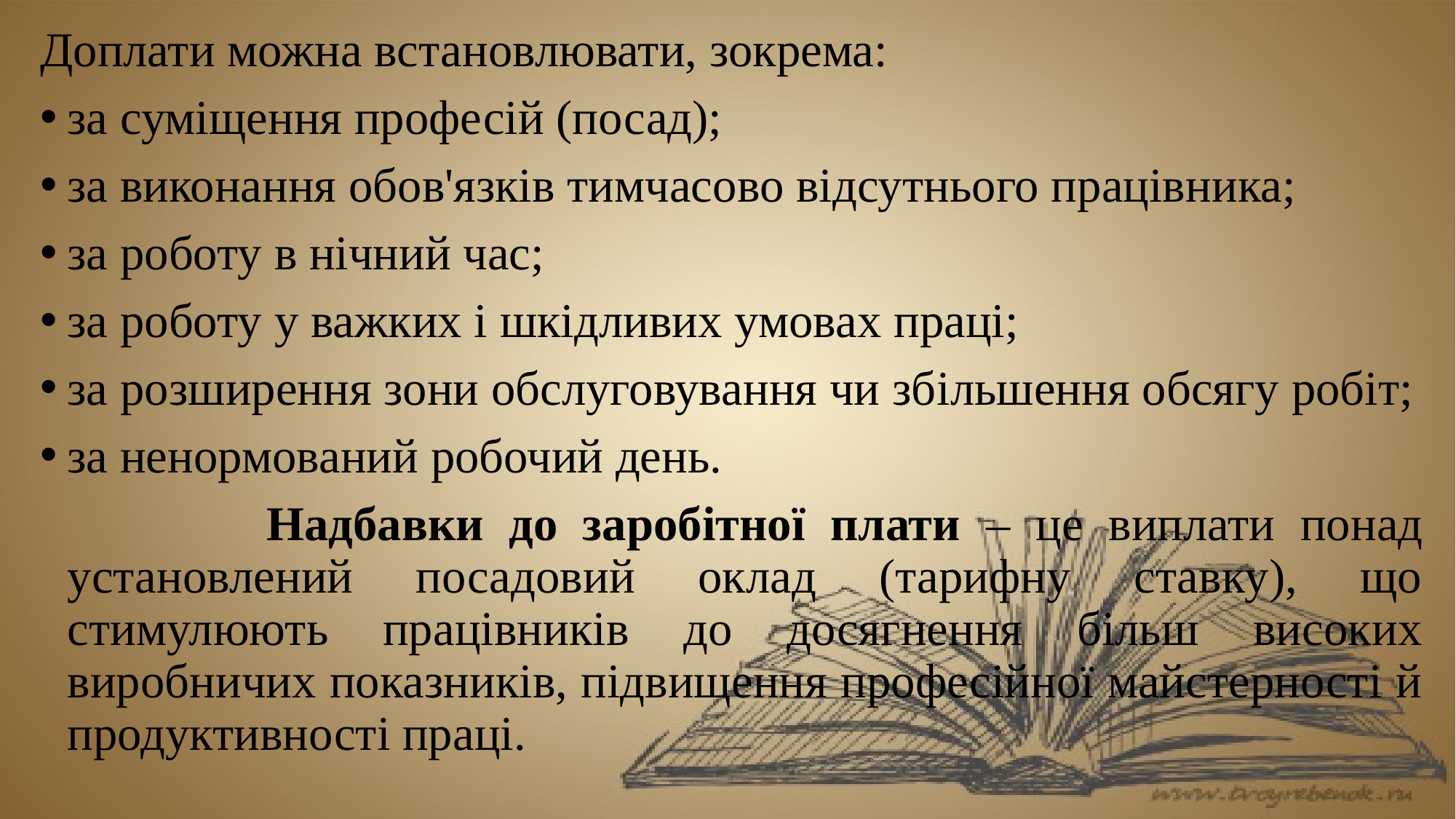

Доплати можна встановлювати, зокрема:
за суміщення професій (посад);
за виконання обов'язків тимчасово відсутнього працівника;
за роботу в нічний час;
за роботу у важких і шкідливих умовах праці;
за розширення зони обслуговування чи збільшення обсягу робіт;
за ненормований робочий день.
         Надбавки до заробітної плати – це виплати понад установлений посадовий оклад (тарифну ставку), що стимулюють працівників до досягнення більш високих виробничих показників, підвищення професійної майстерності й продуктивності праці.